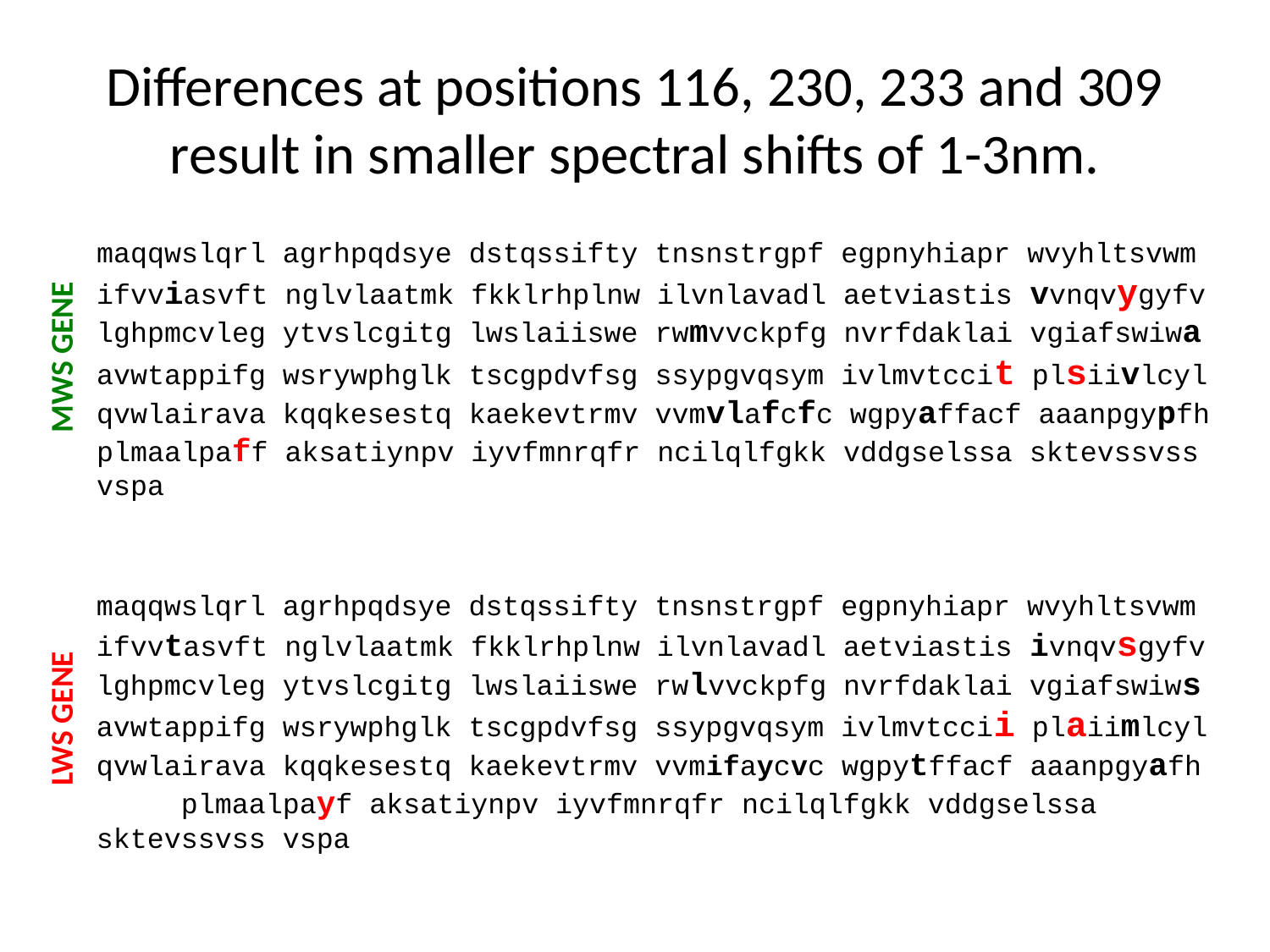

# Differences at positions 116, 230, 233 and 309 result in smaller spectral shifts of 1-3nm.
maqqwslqrl agrhpqdsye dstqssifty tnsnstrgpf egpnyhiapr wvyhltsvwm
ifvviasvft nglvlaatmk fkklrhplnw ilvnlavadl aetviastis vvnqvygyfv
lghpmcvleg ytvslcgitg lwslaiiswe rwmvvckpfg nvrfdaklai vgiafswiwa
avwtappifg wsrywphglk tscgpdvfsg ssypgvqsym ivlmvtccit plsiivlcyl
qvwlairava kqqkesestq kaekevtrmv vvmvlafcfc wgpyaffacf aaanpgypfh
plmaalpaff aksatiynpv iyvfmnrqfr ncilqlfgkk vddgselssa sktevssvss vspa
MWS GENE
maqqwslqrl agrhpqdsye dstqssifty tnsnstrgpf egpnyhiapr wvyhltsvwm
ifvvtasvft nglvlaatmk fkklrhplnw ilvnlavadl aetviastis ivnqvsgyfv
lghpmcvleg ytvslcgitg lwslaiiswe rwlvvckpfg nvrfdaklai vgiafswiws
avwtappifg wsrywphglk tscgpdvfsg ssypgvqsym ivlmvtccii plaiimlcyl
qvwlairava kqqkesestq kaekevtrmv vvmifaycvc wgpytffacf aaanpgyafh       plmaalpayf aksatiynpv iyvfmnrqfr ncilqlfgkk vddgselssa sktevssvss vspa
LWS GENE